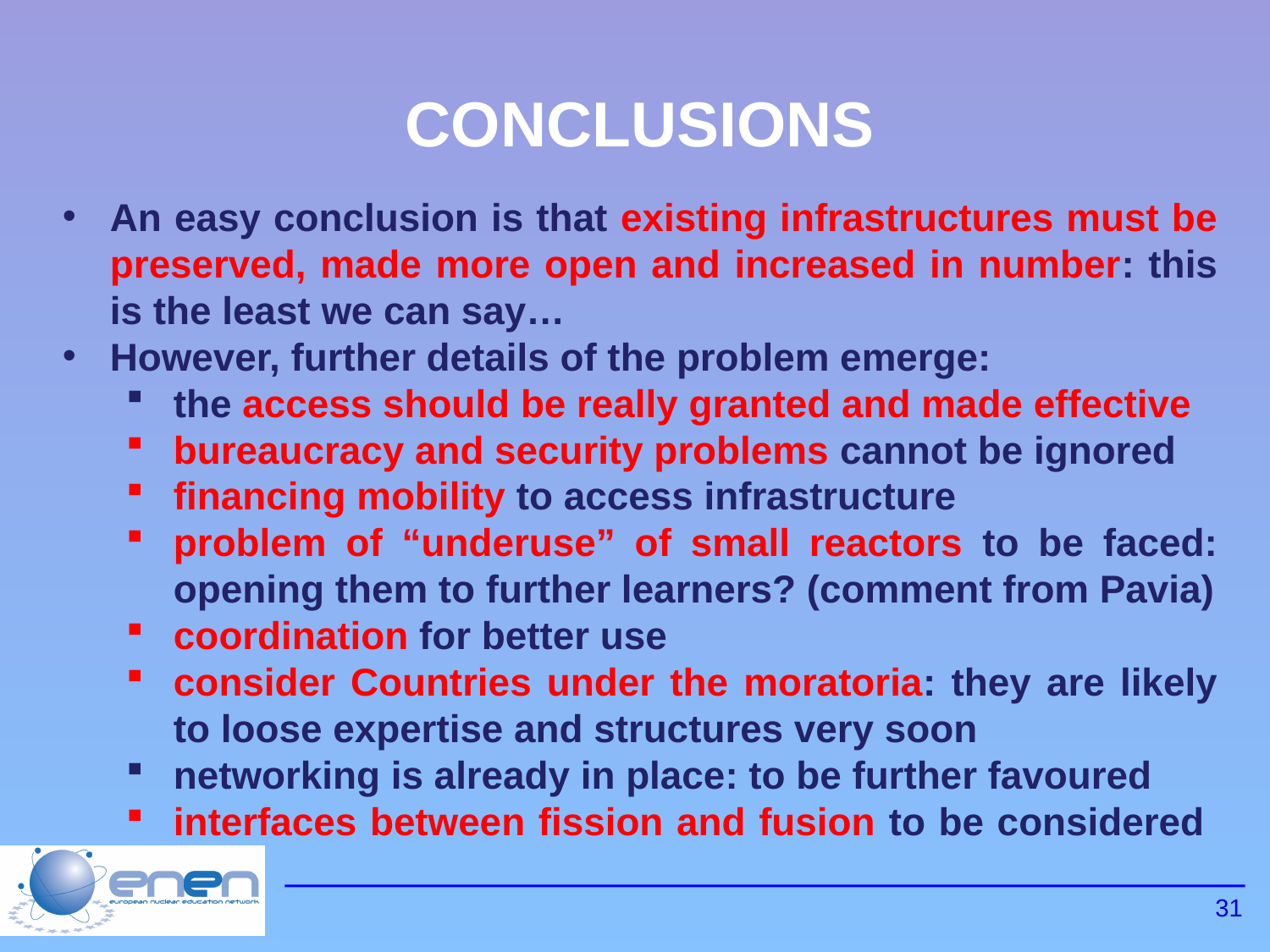

CONCLUSIONS
An easy conclusion is that existing infrastructures must be preserved, made more open and increased in number: this is the least we can say…
However, further details of the problem emerge:
the access should be really granted and made effective
bureaucracy and security problems cannot be ignored
financing mobility to access infrastructure
problem of “underuse” of small reactors to be faced: opening them to further learners? (comment from Pavia)
coordination for better use
consider Countries under the moratoria: they are likely to loose expertise and structures very soon
networking is already in place: to be further favoured
interfaces between fission and fusion to be considered